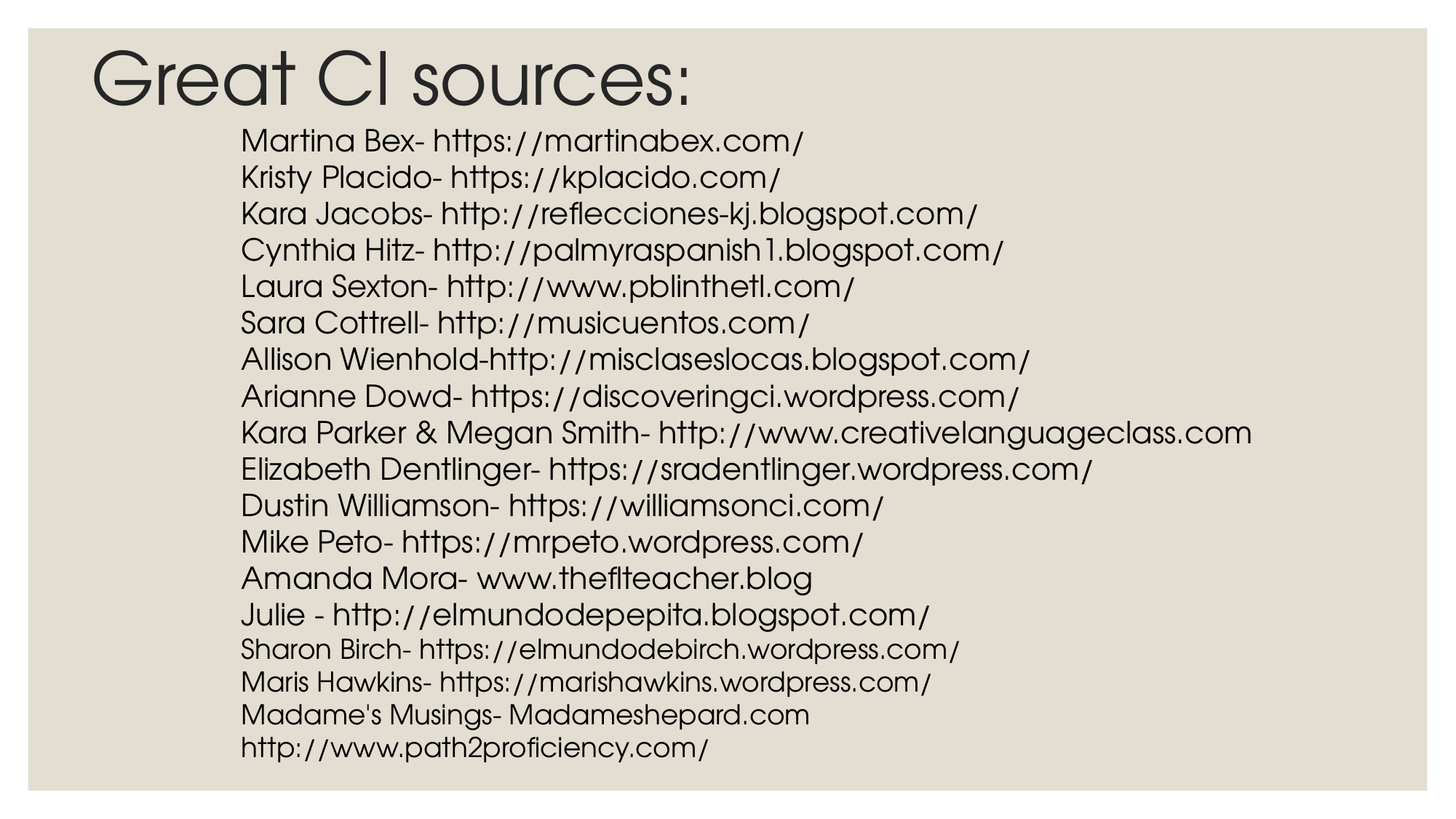

# Great CI sources:
Martina Bex- https://martinabex.com/
Kristy Placido- https://kplacido.com/
Kara Jacobs- http://reflecciones-kj.blogspot.com/
Cynthia Hitz- http://palmyraspanish1.blogspot.com/
Laura Sexton- http://www.pblinthetl.com/
Sara Cottrell- http://musicuentos.com/
Allison Wienhold-http://misclaseslocas.blogspot.com/
Arianne Dowd- https://discoveringci.wordpress.com/
Kara Parker & Megan Smith- http://www.creativelanguageclass.com
Elizabeth Dentlinger- https://sradentlinger.wordpress.com/
Dustin Williamson- https://williamsonci.com/
Mike Peto- https://mrpeto.wordpress.com/
Amanda Mora- www.theflteacher.blog
Julie - http://elmundodepepita.blogspot.com/
Sharon Birch- https://elmundodebirch.wordpress.com/
Maris Hawkins- https://marishawkins.wordpress.com/
Madame's Musings- Madameshepard.com
http://www.path2proficiency.com/